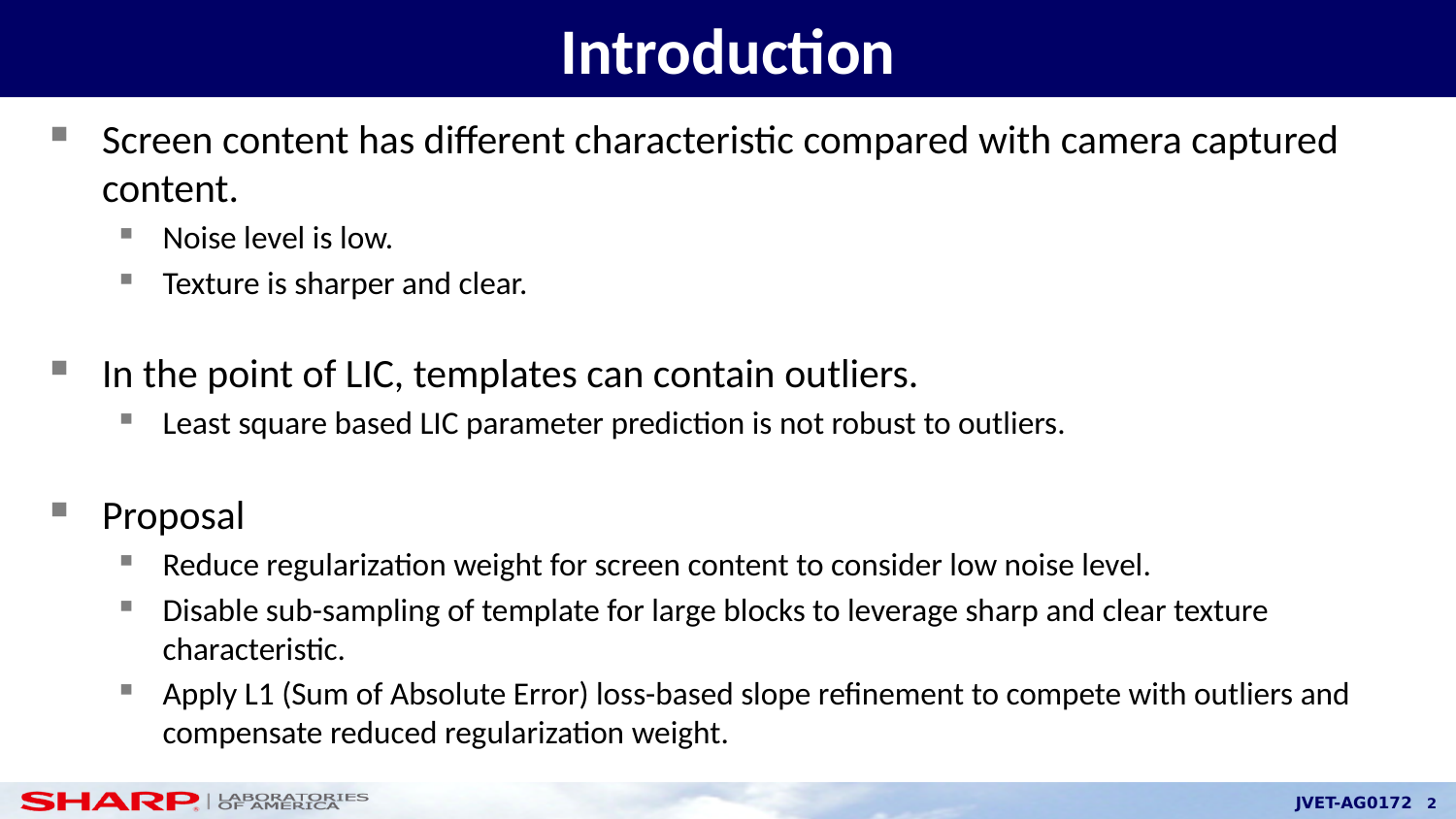

# Introduction
Screen content has different characteristic compared with camera captured content.
Noise level is low.
Texture is sharper and clear.
In the point of LIC, templates can contain outliers.
Least square based LIC parameter prediction is not robust to outliers.

Proposal
Reduce regularization weight for screen content to consider low noise level.
Disable sub-sampling of template for large blocks to leverage sharp and clear texture characteristic.
Apply L1 (Sum of Absolute Error) loss-based slope refinement to compete with outliers and compensate reduced regularization weight.